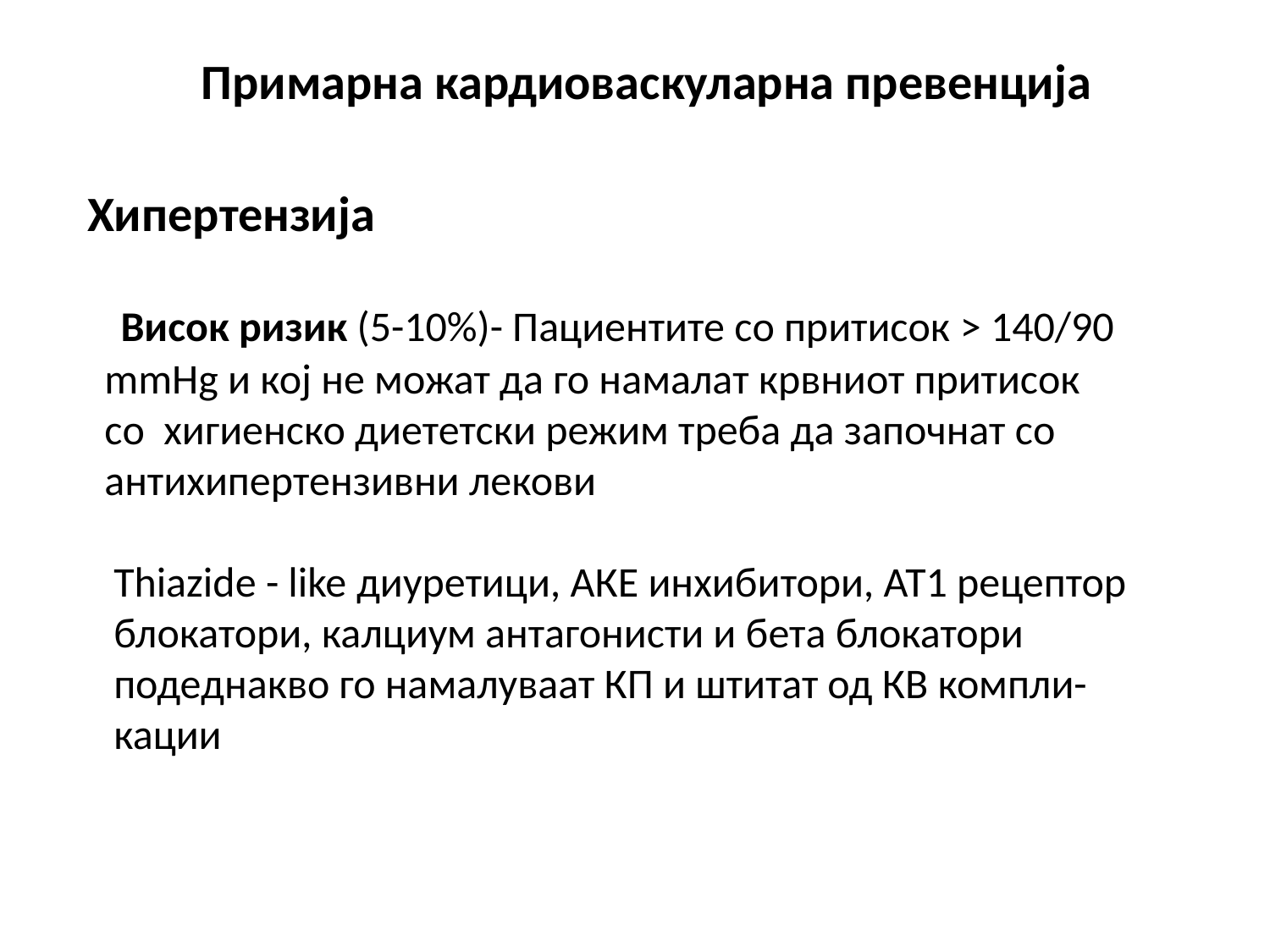

# Примарна кардиоваскуларна превенција
Хипертензија
    Висок ризик (5-10%)- Пациентите со притисок > 140/90
   mmHg и кој не можат да го намалат крвниот притисок
   со  хигиенско диететски режим треба да започнат со
   антихипертензивни лекови

    Thiazide - like диуретици, АКЕ инхибитори, АТ1 рецептор
    блокатори, калциум антагонисти и бета блокатори
    подеднакво го намалуваат КП и штитат од КВ компли-
    кации